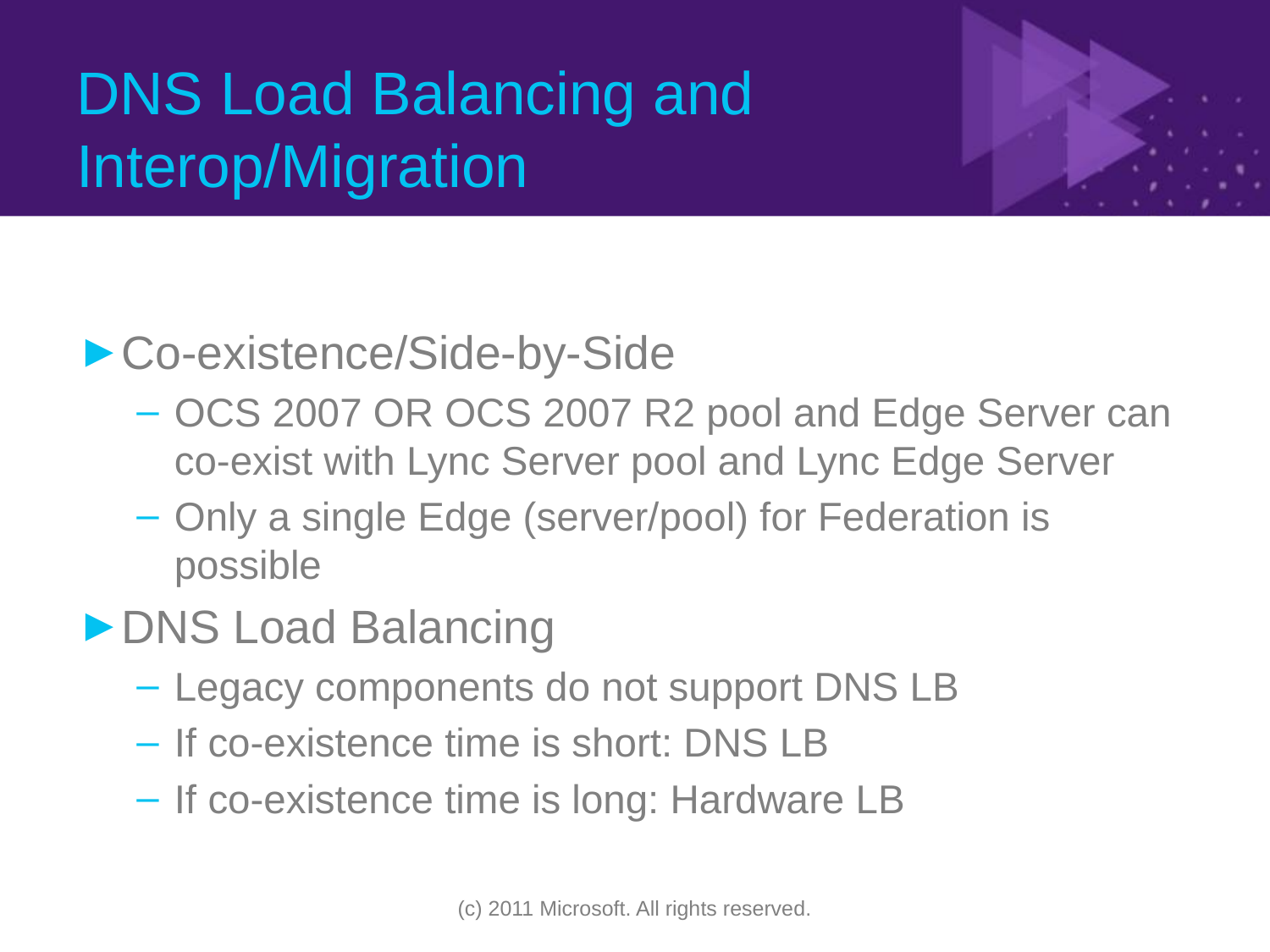

# DNS Load Balancing and Interop/Migration
Co-existence/Side-by-Side
OCS 2007 OR OCS 2007 R2 pool and Edge Server can co-exist with Lync Server pool and Lync Edge Server
Only a single Edge (server/pool) for Federation is possible
DNS Load Balancing
Legacy components do not support DNS LB
If co-existence time is short: DNS LB
If co-existence time is long: Hardware LB

(c) 2011 Microsoft. All rights reserved.